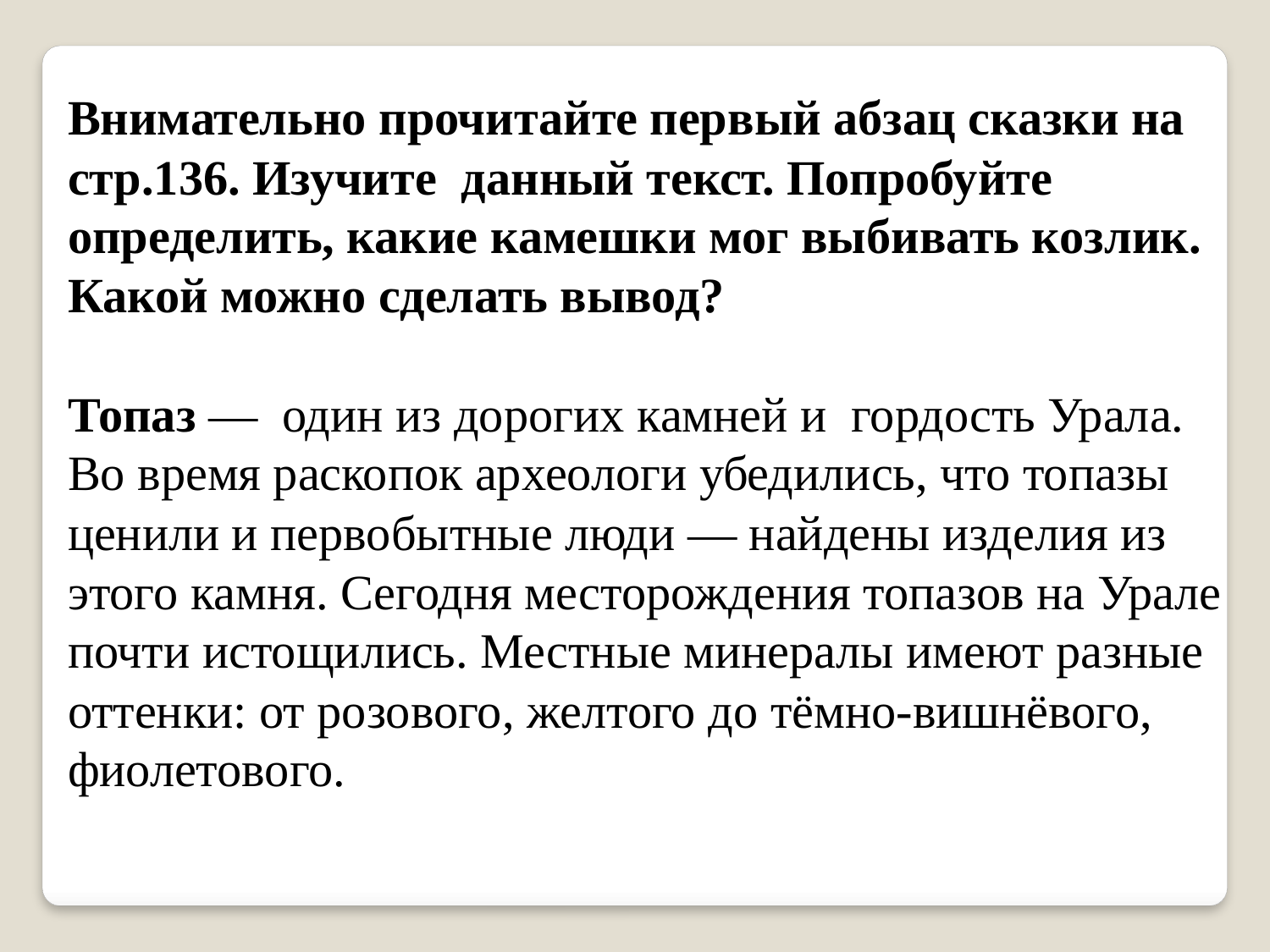

Внимательно прочитайте первый абзац сказки на стр.136. Изучите  данный текст. Попробуйте определить, какие камешки мог выбивать козлик. Какой можно сделать вывод?

Топаз —  один из дорогих камней и  гордость Урала. Во время раскопок археологи убедились, что топазы ценили и первобытные люди — найдены изделия из этого камня. Сегодня месторождения топазов на Урале почти истощились. Местные минералы имеют разные оттенки: от розового, желтого до тёмно-вишнёвого, фиолетового.